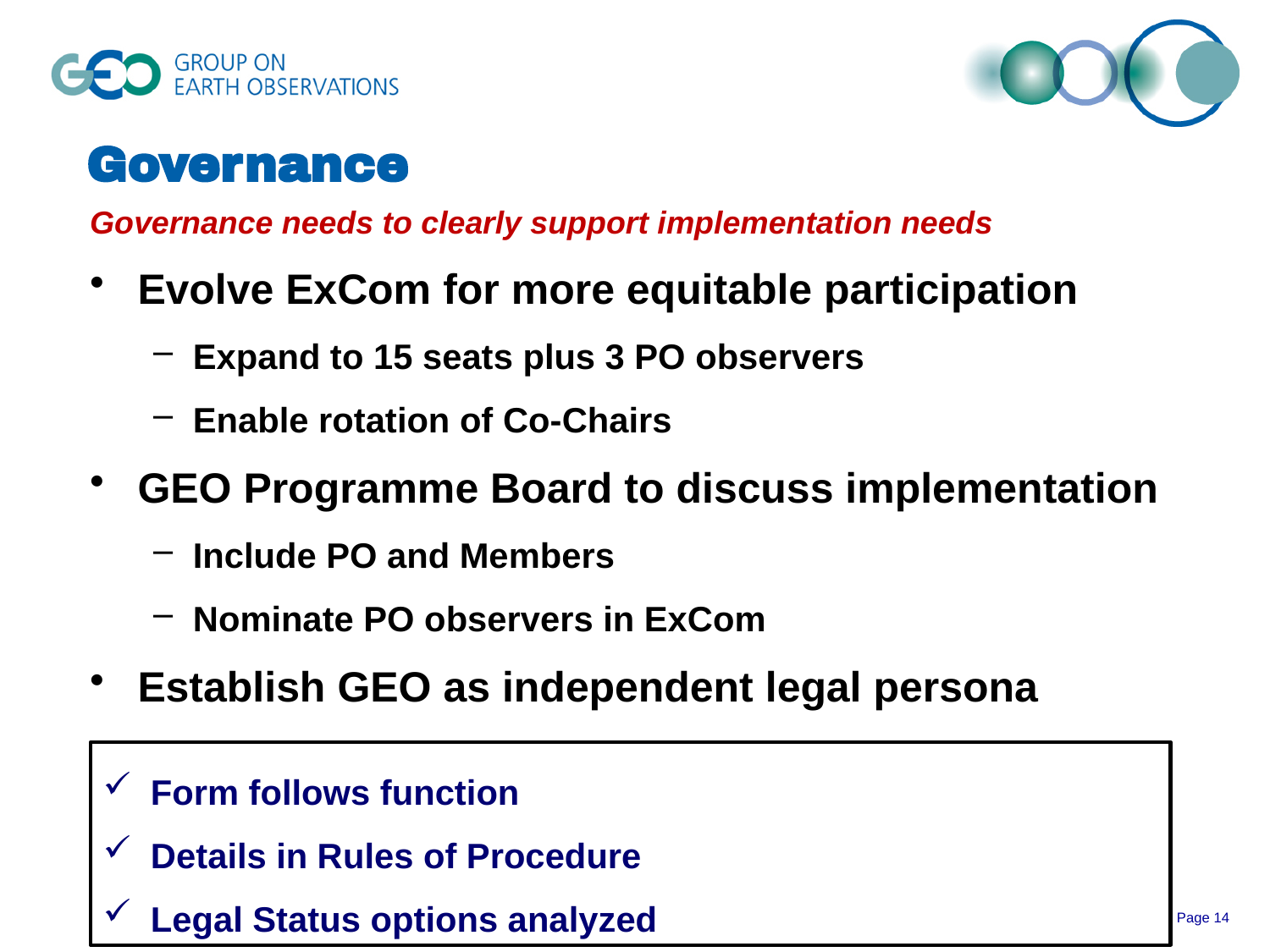

# Governance
Governance needs to clearly support implementation needs
Evolve ExCom for more equitable participation
Expand to 15 seats plus 3 PO observers
Enable rotation of Co-Chairs
GEO Programme Board to discuss implementation
Include PO and Members
Nominate PO observers in ExCom
Establish GEO as independent legal persona
Form follows function
Details in Rules of Procedure
Legal Status options analyzed